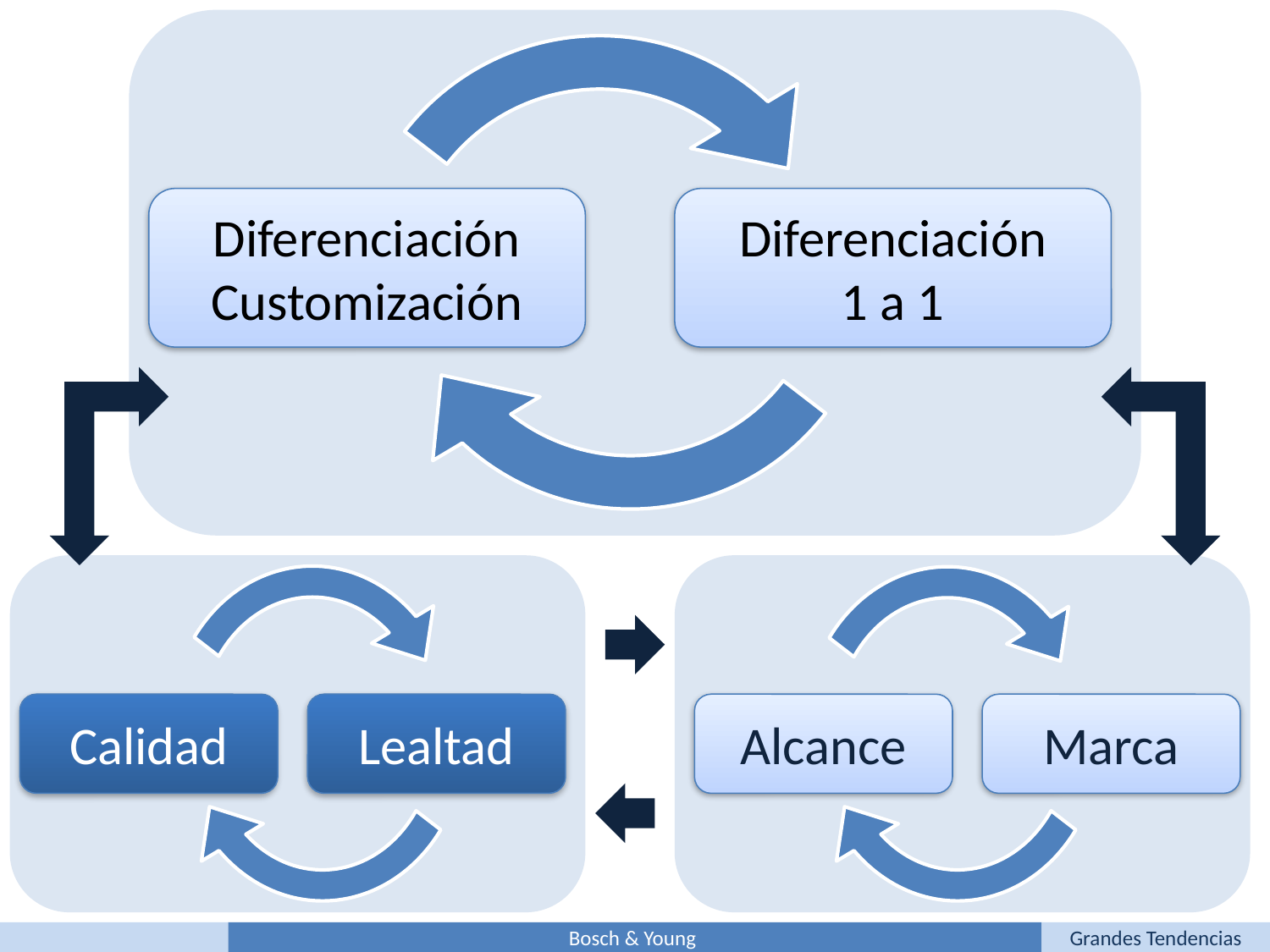

Diferenciación
Customización
Diferenciación
1 a 1

Calidad
Lealtad
Alcance
Marca

Bosch & Young
Grandes Tendencias